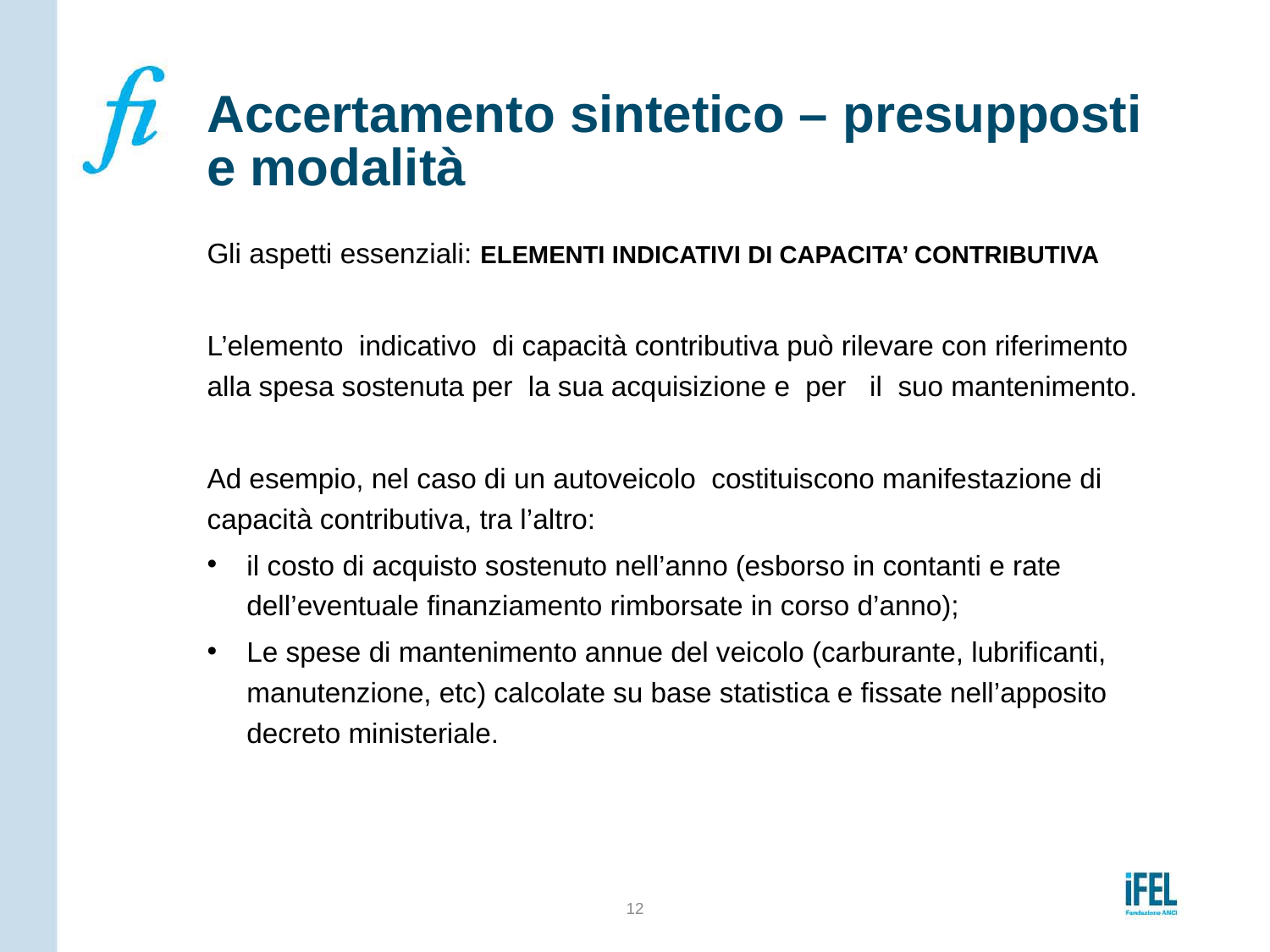

# Accertamento sintetico – presupposti e modalità
Gli aspetti essenziali: ELEMENTI INDICATIVI DI CAPACITA’ CONTRIBUTIVA

L’elemento  indicativo  di capacità contributiva può rilevare con riferimento alla spesa sostenuta per  la sua acquisizione e  per   il  suo mantenimento.

Ad esempio, nel caso di un autoveicolo  costituiscono manifestazione di capacità contributiva, tra l’altro:
il costo di acquisto sostenuto nell’anno (esborso in contanti e rate dell’eventuale finanziamento rimborsate in corso d’anno);
Le spese di mantenimento annue del veicolo (carburante, lubrificanti, manutenzione, etc) calcolate su base statistica e fissate nell’apposito decreto ministeriale.
12